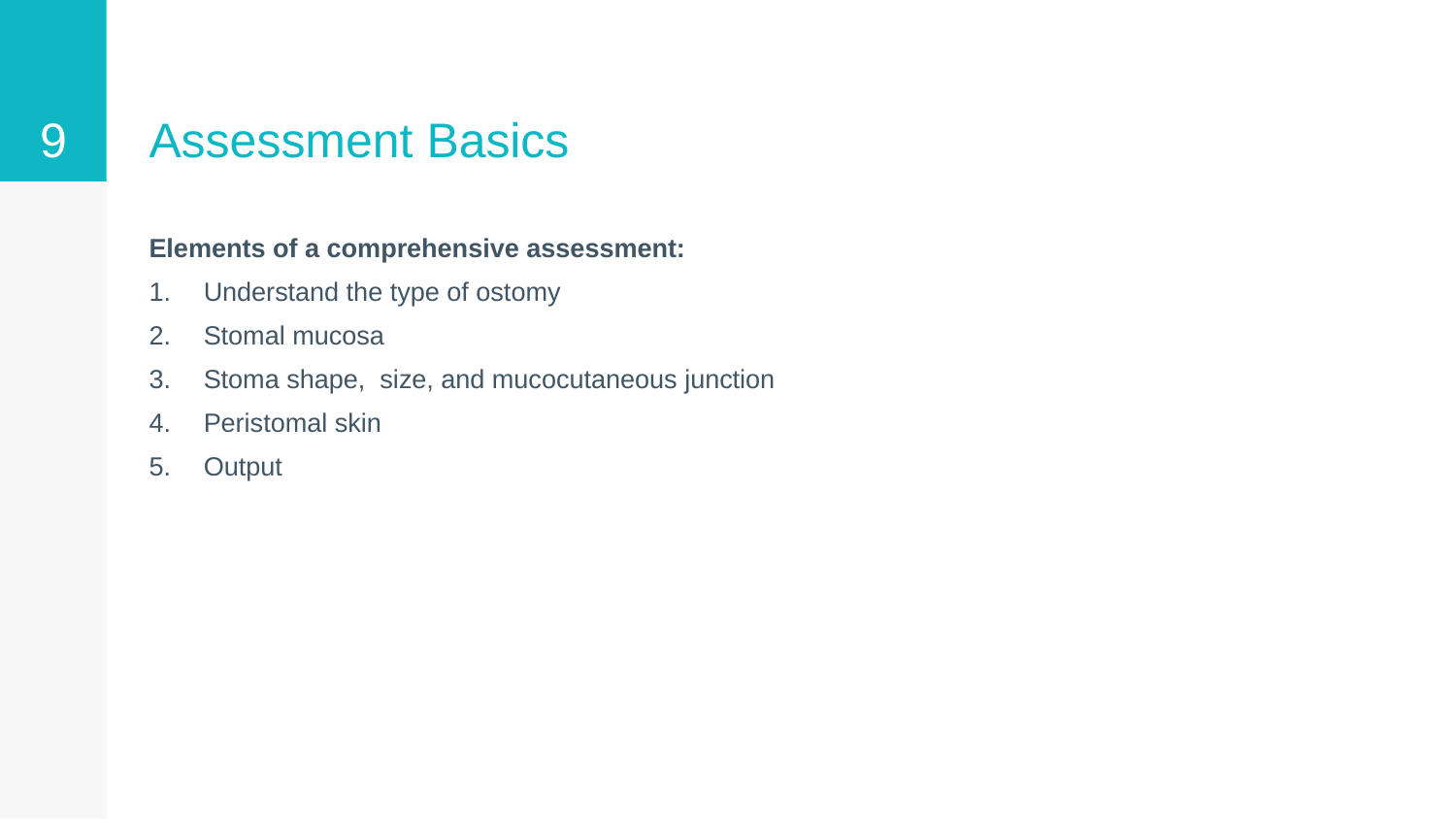

9
# Assessment Basics
Elements of a comprehensive assessment:
Understand the type of ostomy
Stomal mucosa
Stoma shape,  size, and mucocutaneous junction
Peristomal skin
Output